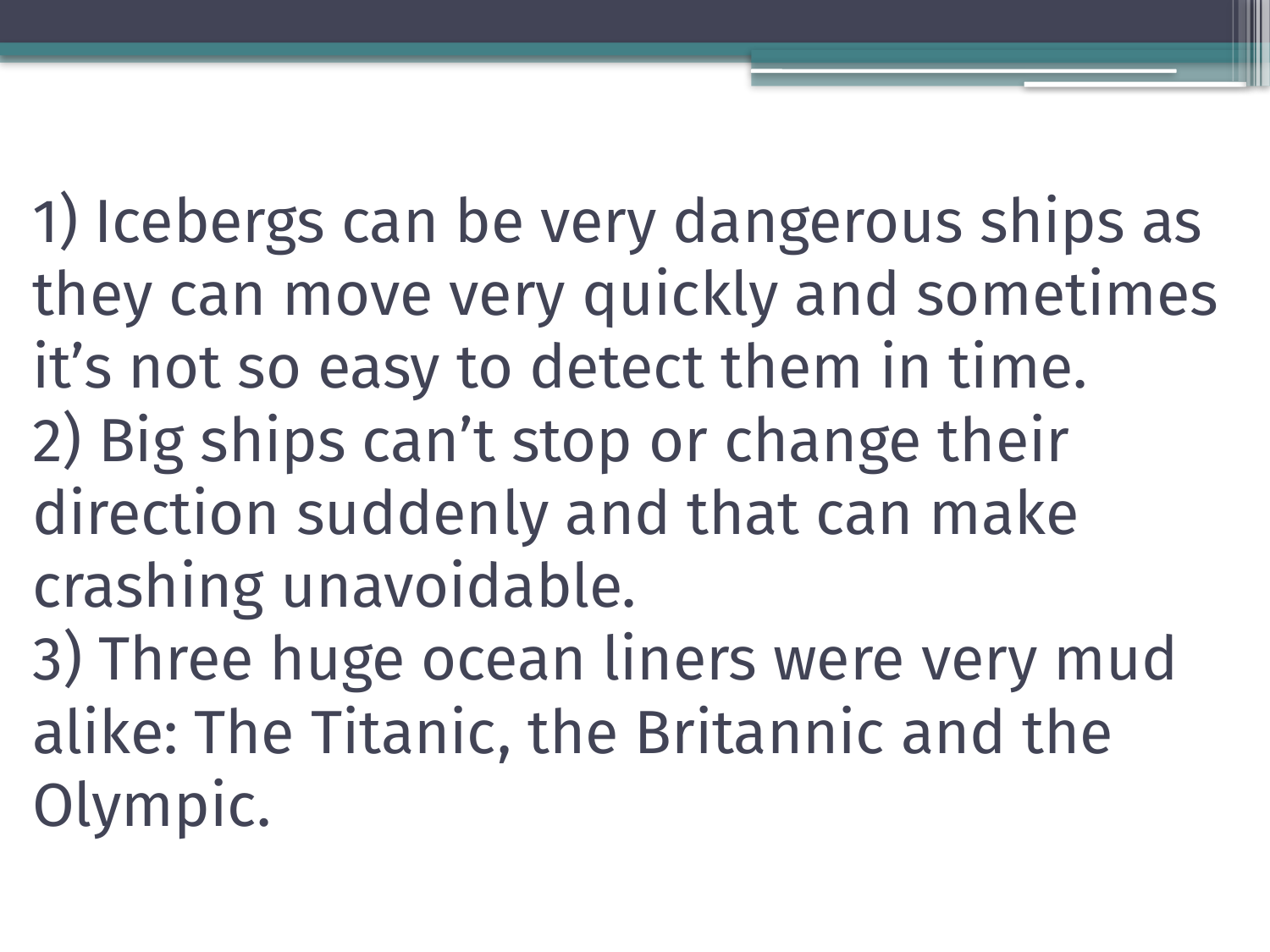

# 1) Icebergs can be very dangerous ships as they can move very quickly and sometimes it’s not so easy to detect them in time. 2) Big ships can’t stop or change their direction suddenly and that can make crashing unavoidable. 3) Three huge ocean liners were very mud alike: The Titanic, the Britannic and the Olympic.